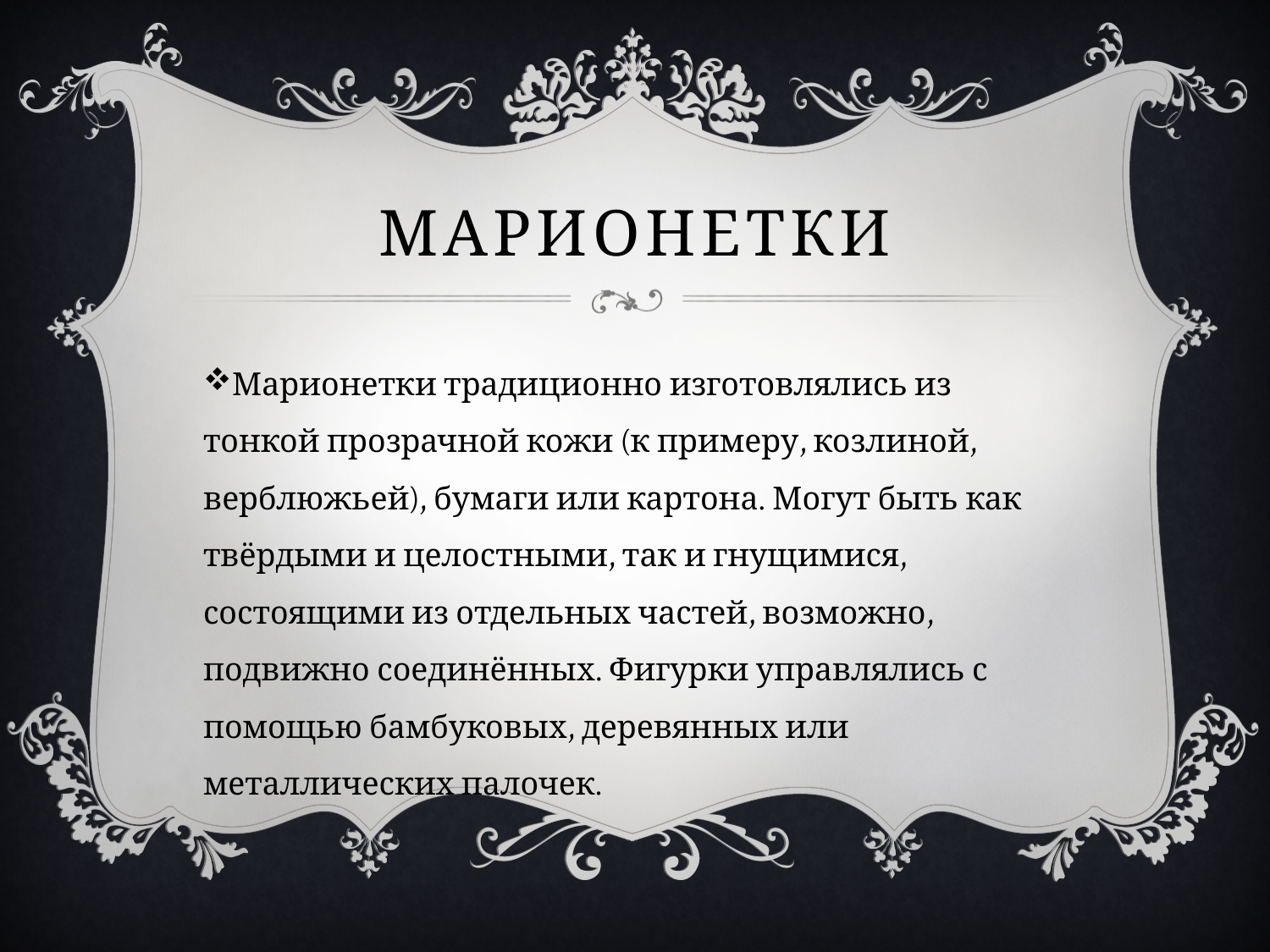

# Марионетки
Марионетки традиционно изготовлялись из тонкой прозрачной кожи (к примеру, козлиной, верблюжьей), бумаги или картона. Могут быть как твёрдыми и целостными, так и гнущимися, состоящими из отдельных частей, возможно, подвижно соединённых. Фигурки управлялись с помощью бамбуковых, деревянных или металлических палочек.